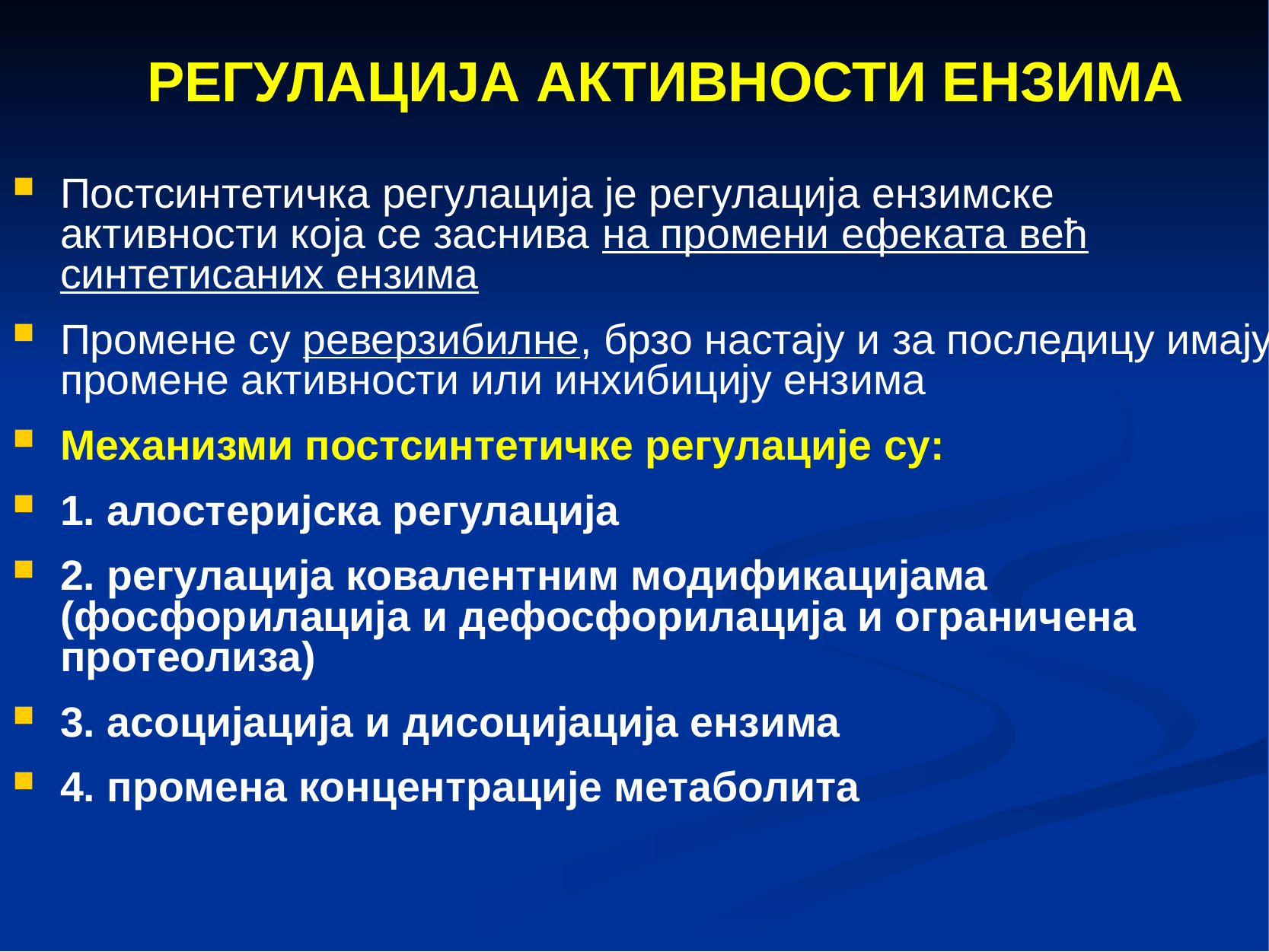

РЕГУЛАЦИЈА АКТИВНОСТИ ЕНЗИМА
Постсинтетичка регулација је регулација ензимске активности која се заснива на промени ефеката већ синтетисаних ензима

Промене су реверзибилне, брзо настају и за последицу имају промене активности или инхибицију ензима

Механизми постсинтетичке регулације су:

1. алостеријска регулација

2. регулација ковалентним модификацијама (фосфорилација и дефосфорилација и ограничена протеолиза)

3. асоцијација и дисоцијација ензима

4. промена концентрације метаболита